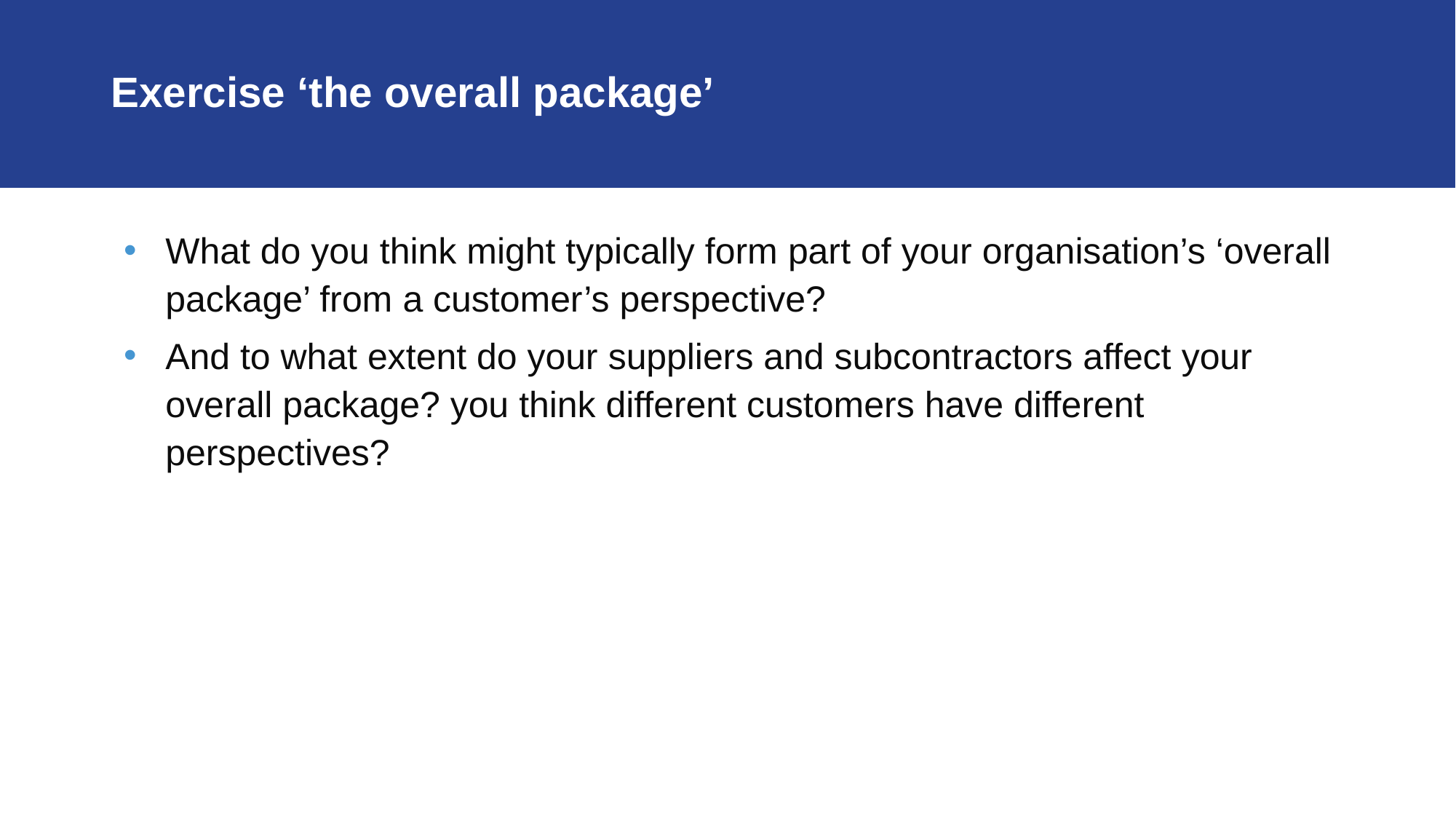

# Exercise ‘the overall package’
What do you think might typically form part of your organisation’s ‘overall package’ from a customer’s perspective?
And to what extent do your suppliers and subcontractors affect your overall package? you think different customers have different perspectives?